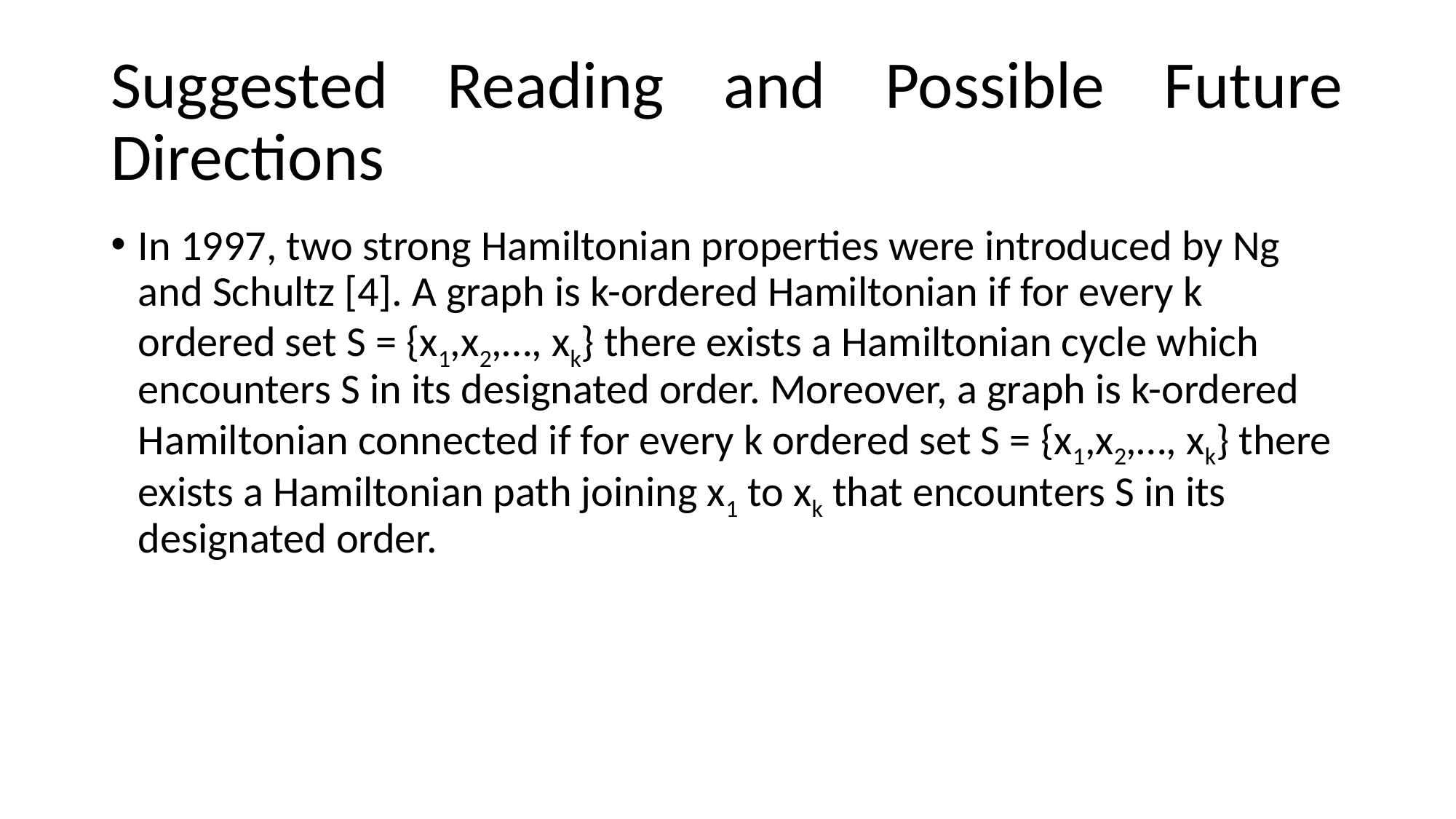

# Suggested Reading and Possible Future Directions
In 1997, two strong Hamiltonian properties were introduced by Ng and Schultz [4]. A graph is k-ordered Hamiltonian if for every k ordered set S = {x1,x2,…, xk} there exists a Hamiltonian cycle which encounters S in its designated order. Moreover, a graph is k-ordered Hamiltonian connected if for every k ordered set S = {x1,x2,…, xk} there exists a Hamiltonian path joining x1 to xk that encounters S in its designated order.